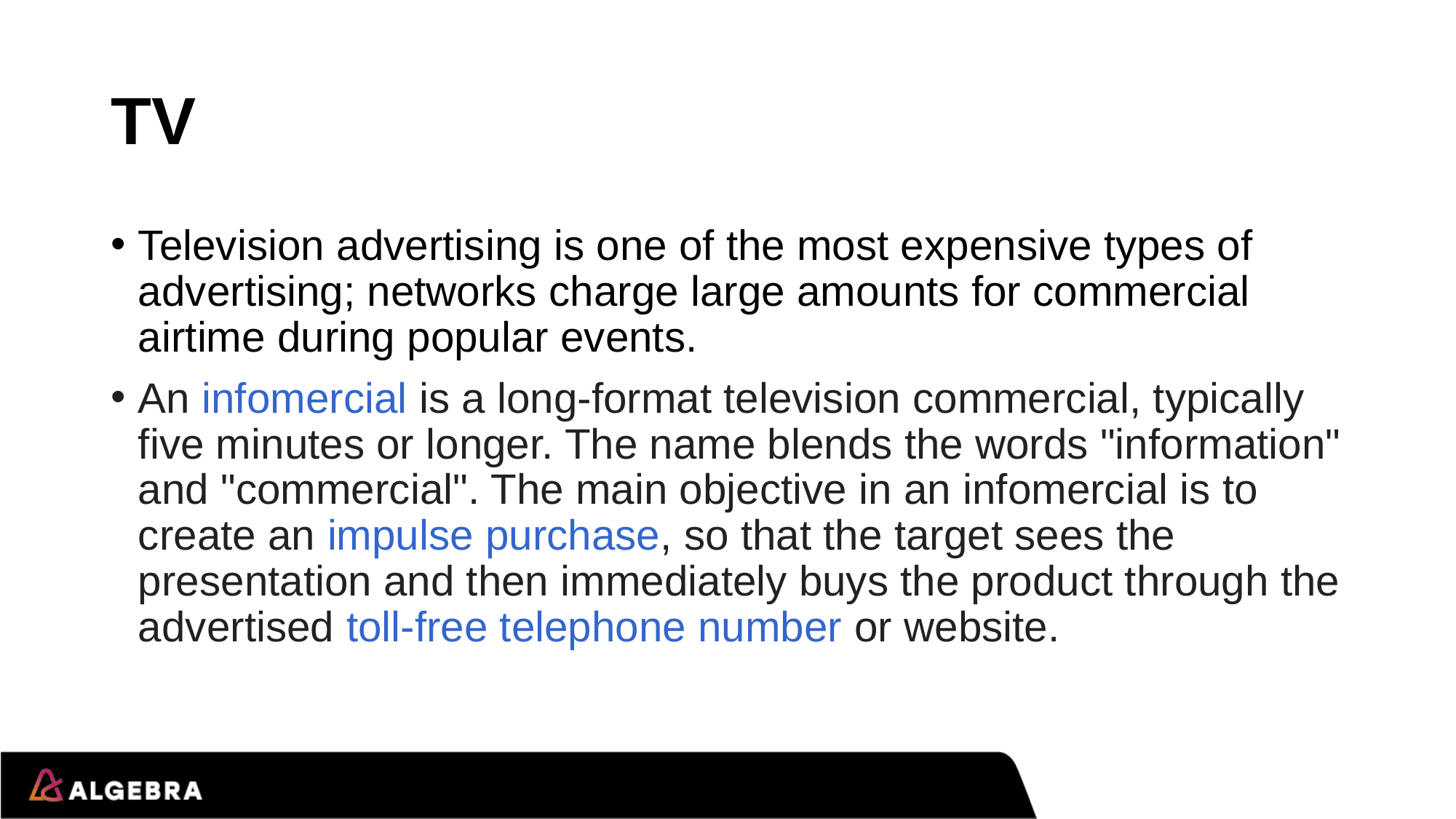

# TV
Television advertising is one of the most expensive types of advertising; networks charge large amounts for commercial airtime during popular events.
An infomercial is a long-format television commercial, typically five minutes or longer. The name blends the words "information" and "commercial". The main objective in an infomercial is to create an impulse purchase, so that the target sees the presentation and then immediately buys the product through the advertised toll-free telephone number or website.